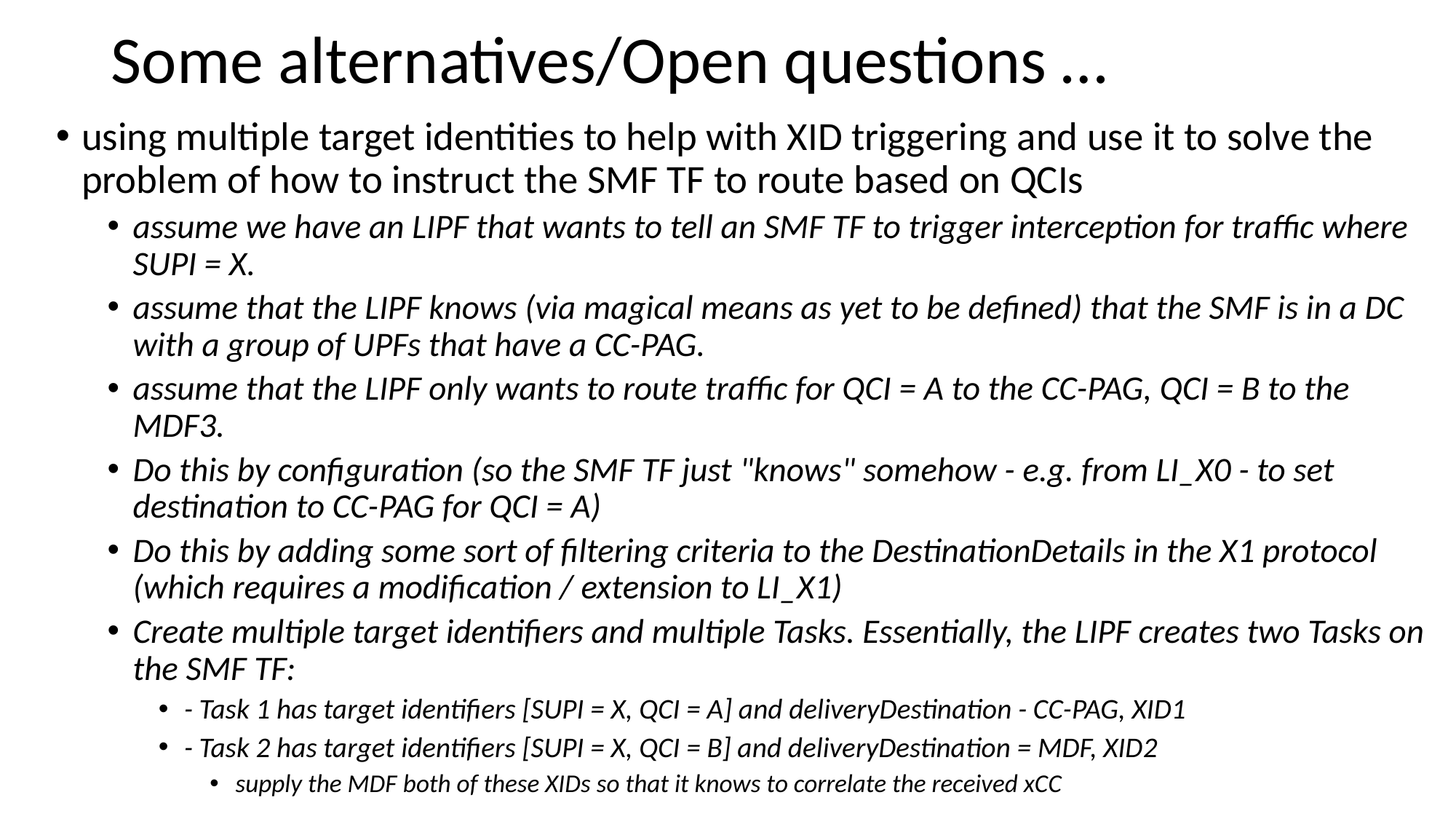

# Some alternatives/Open questions …
using multiple target identities to help with XID triggering and use it to solve the problem of how to instruct the SMF TF to route based on QCIs
assume we have an LIPF that wants to tell an SMF TF to trigger interception for traffic where SUPI = X.
assume that the LIPF knows (via magical means as yet to be defined) that the SMF is in a DC with a group of UPFs that have a CC-PAG.
assume that the LIPF only wants to route traffic for QCI = A to the CC-PAG, QCI = B to the MDF3.
Do this by configuration (so the SMF TF just "knows" somehow - e.g. from LI_X0 - to set destination to CC-PAG for QCI = A)
Do this by adding some sort of filtering criteria to the DestinationDetails in the X1 protocol (which requires a modification / extension to LI_X1)
Create multiple target identifiers and multiple Tasks. Essentially, the LIPF creates two Tasks on the SMF TF:
- Task 1 has target identifiers [SUPI = X, QCI = A] and deliveryDestination - CC-PAG, XID1
- Task 2 has target identifiers [SUPI = X, QCI = B] and deliveryDestination = MDF, XID2
supply the MDF both of these XIDs so that it knows to correlate the received xCC